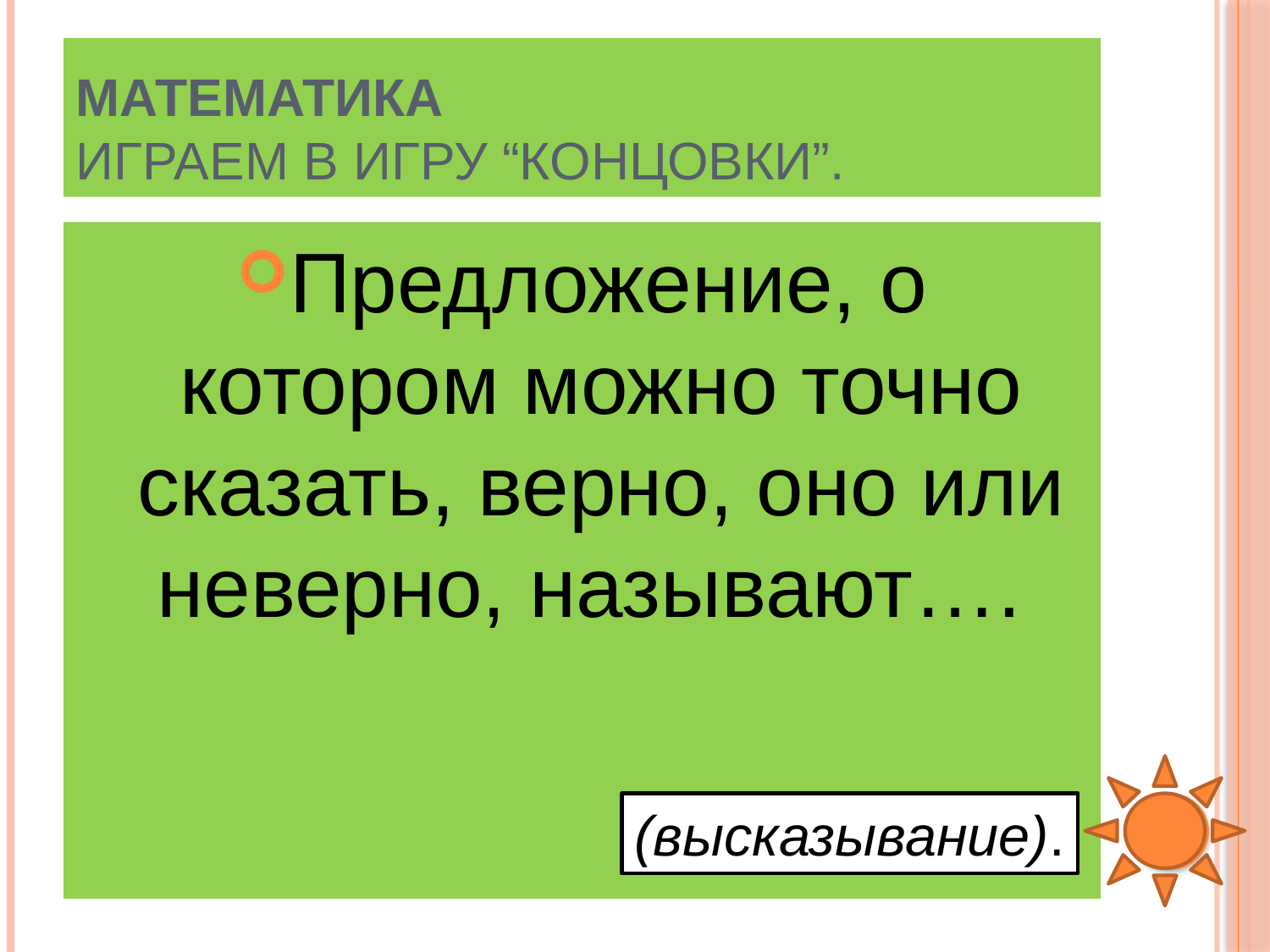

# Математика Играем в игру “Концовки”.
Предложение, о котором можно точно сказать, верно, оно или неверно, называют….

(высказывание).